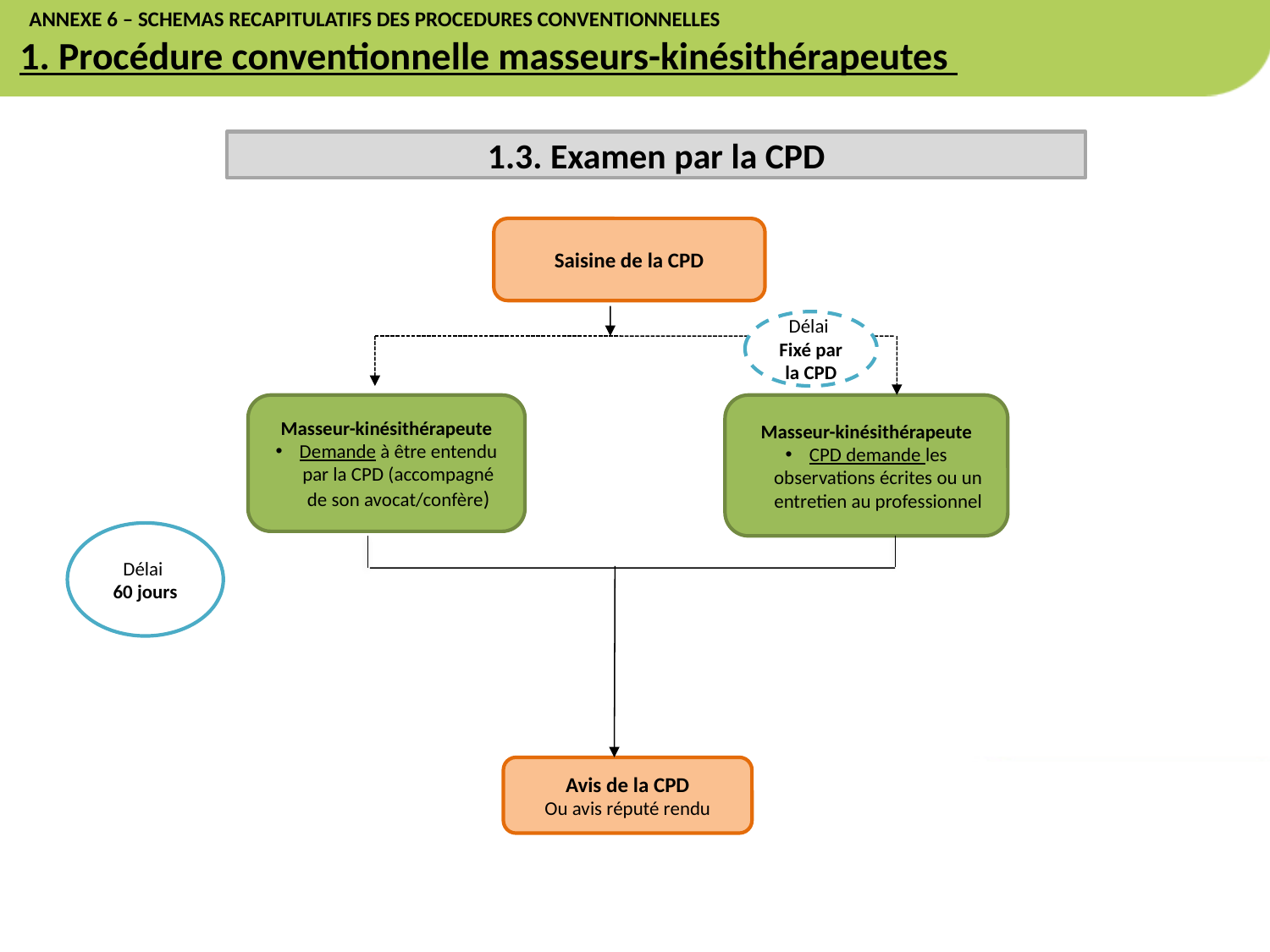

ANNEXE 6 – SCHEMAS RECAPITULATIFS DES PROCEDURES CONVENTIONNELLES
1. Procédure conventionnelle masseurs-kinésithérapeutes
1.3. Examen par la CPD
Saisine de la CPD

Délai
Fixé par la CPD

Masseur-kinésithérapeute
Demande à être entendu par la CPD (accompagné de son avocat/confère)
Masseur-kinésithérapeute
CPD demande les observations écrites ou un entretien au professionnel
Délai
60 jours

Avis de la CPD
Ou avis réputé rendu

Documents* : courrier d’avertissement, relevé de constatations, observations de l’orthoptiste, compte rendu d’entretien et  tout autre document utile sont joints à l’ordre du jour de la CPD